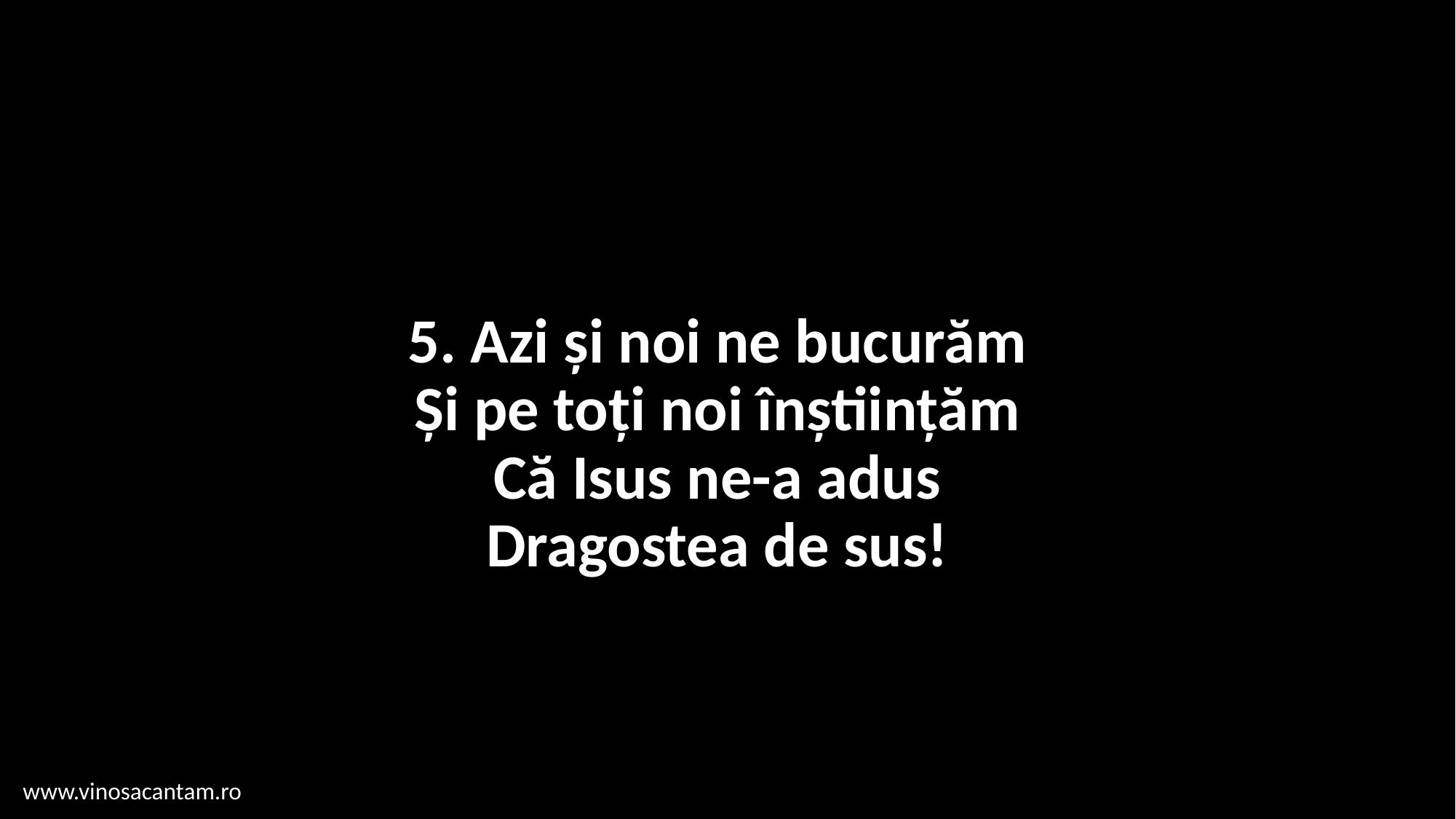

# 5. Azi și noi ne bucurăm Și pe toți noi înștiințăm Că Isus ne-a adus Dragostea de sus!
www.vinosacantam.ro